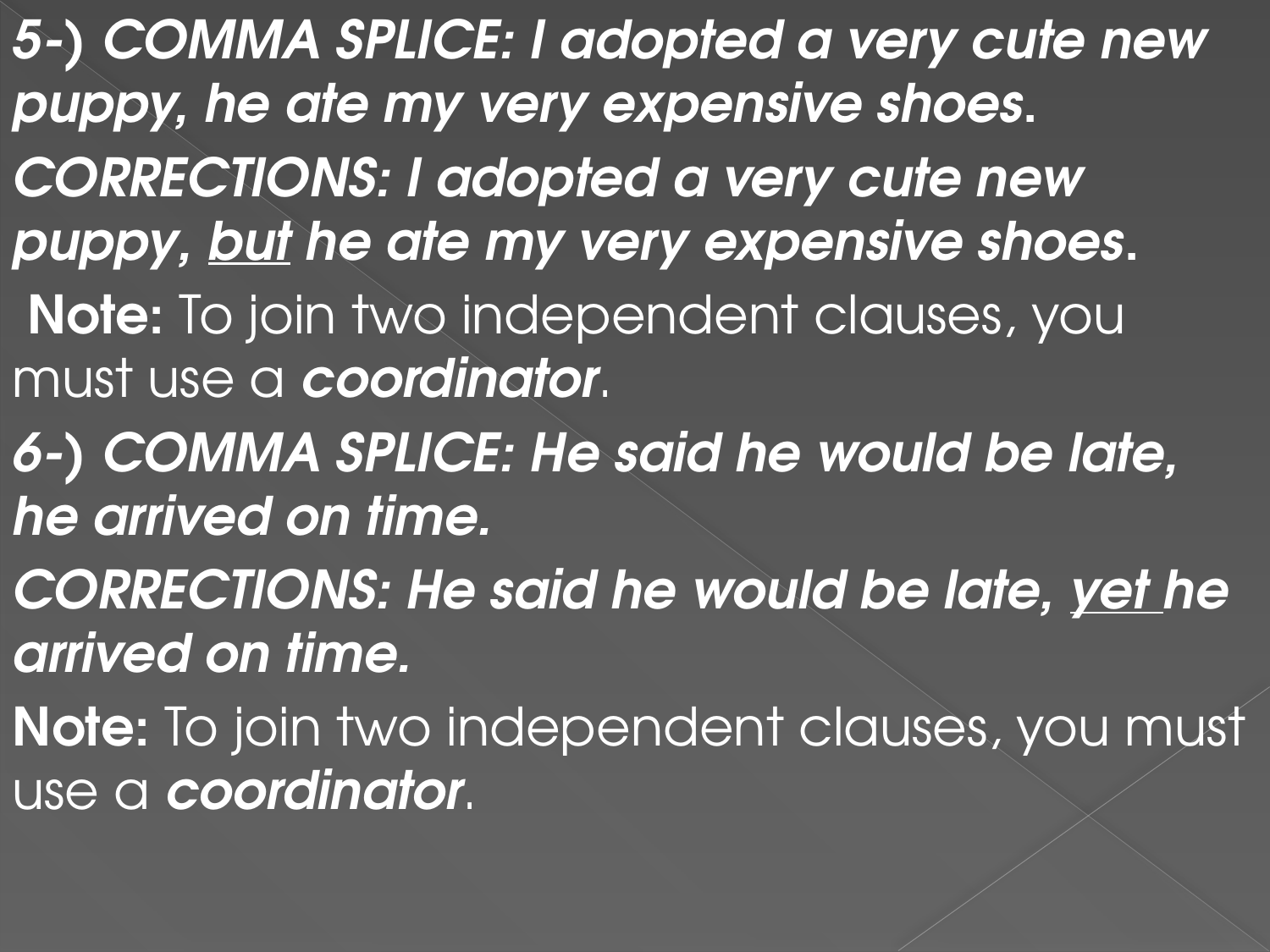

5-) COMMA SPLICE: I adopted a very cute new puppy, he ate my very expensive shoes.
CORRECTIONS: I adopted a very cute new puppy, but he ate my very expensive shoes.
 Note: To join two independent clauses, you must use a coordinator.
6-) COMMA SPLICE: He said he would be late, he arrived on time.
CORRECTIONS: He said he would be late, yet he arrived on time.
Note: To join two independent clauses, you must use a coordinator.